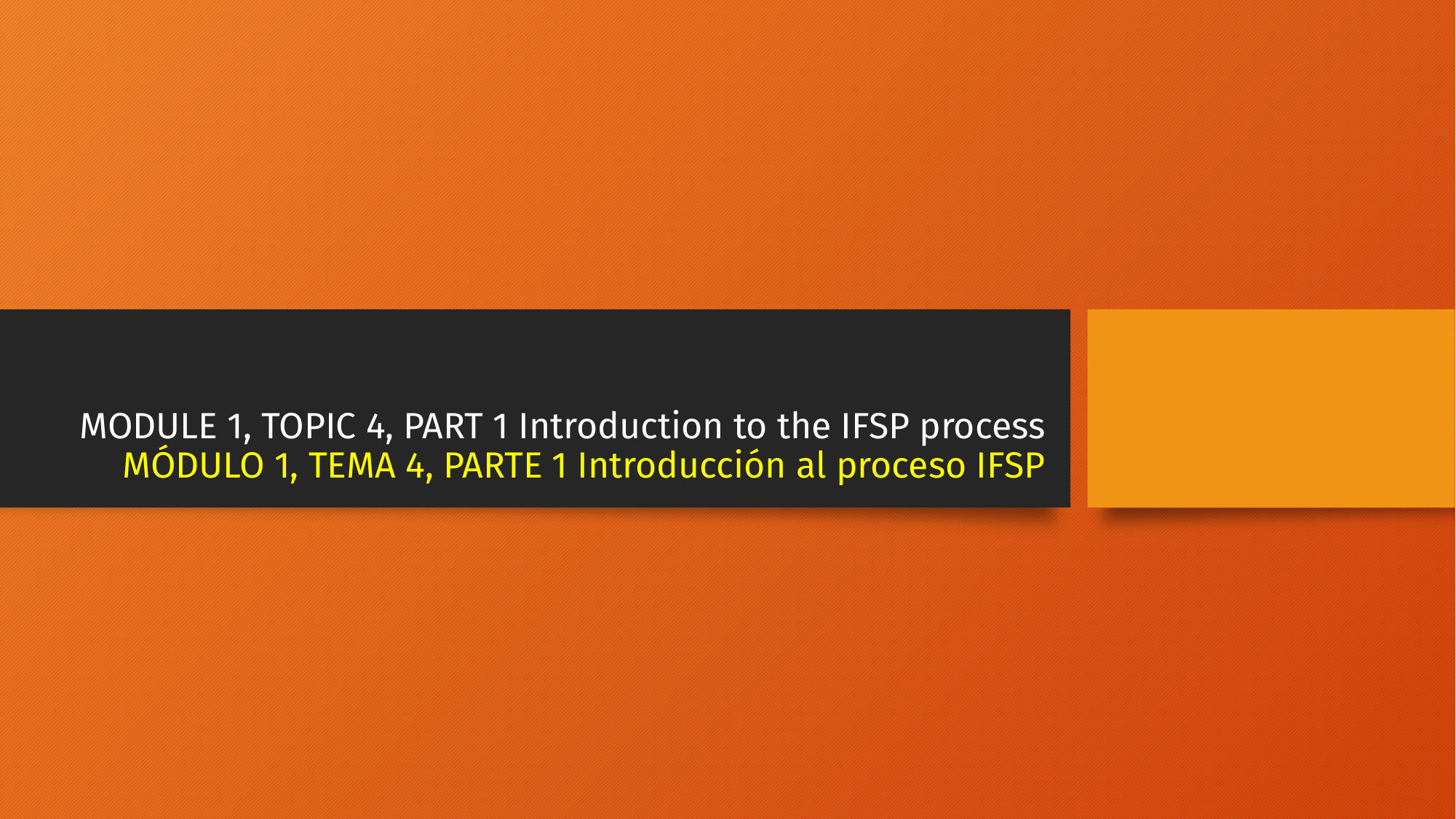

# MODULE 1, TOPIC 4, PART 1 Introduction to the IFSP process MÓDULO 1, TEMA 4, PARTE 1 Introducción al proceso IFSP